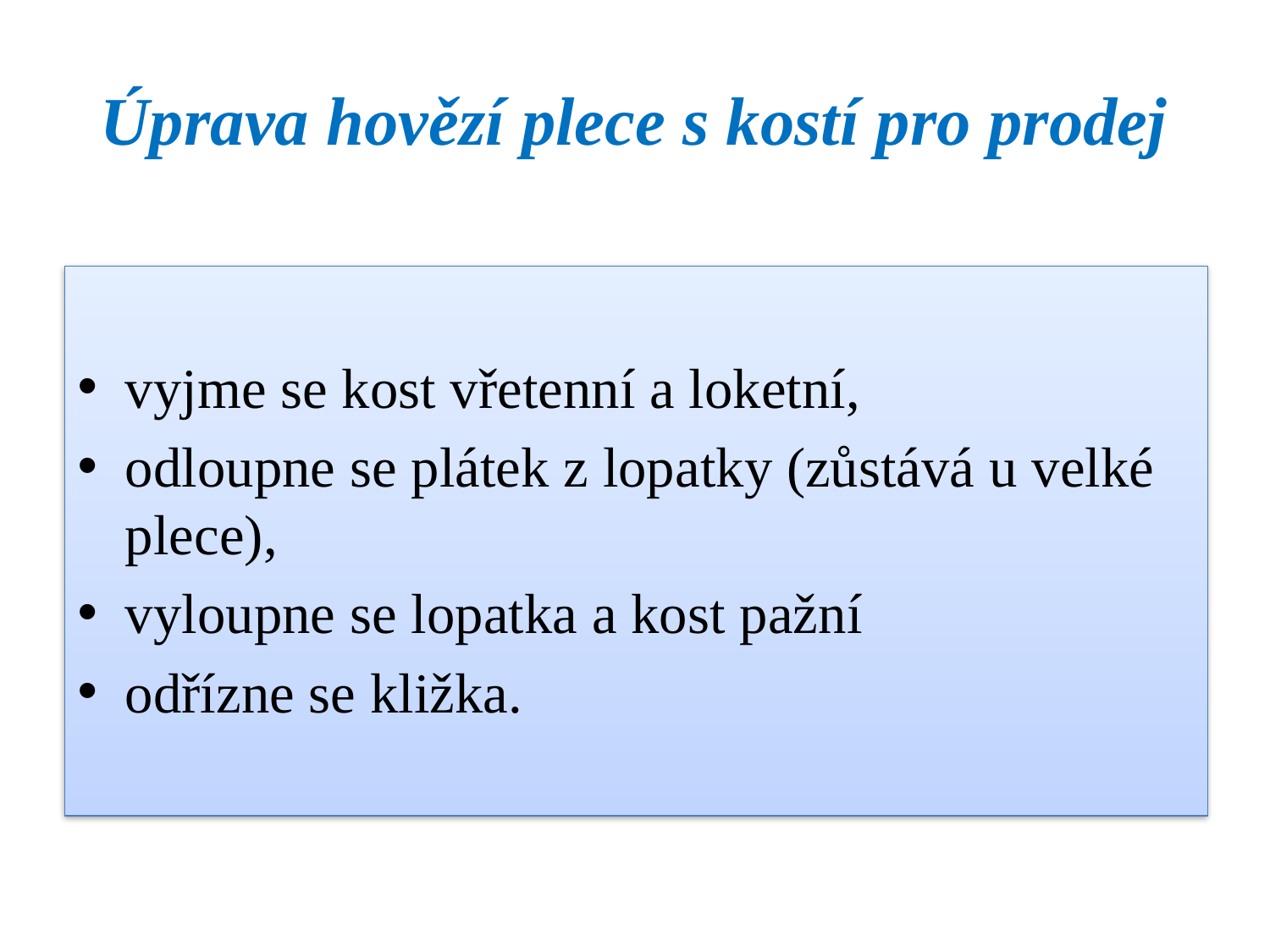

# Úprava hovězí plece s kostí pro prodej

vyjme se kost vřetenní a loketní,
odloupne se plátek z lopatky (zůstává u velké plece),
vyloupne se lopatka a kost pažní
odřízne se kližka.